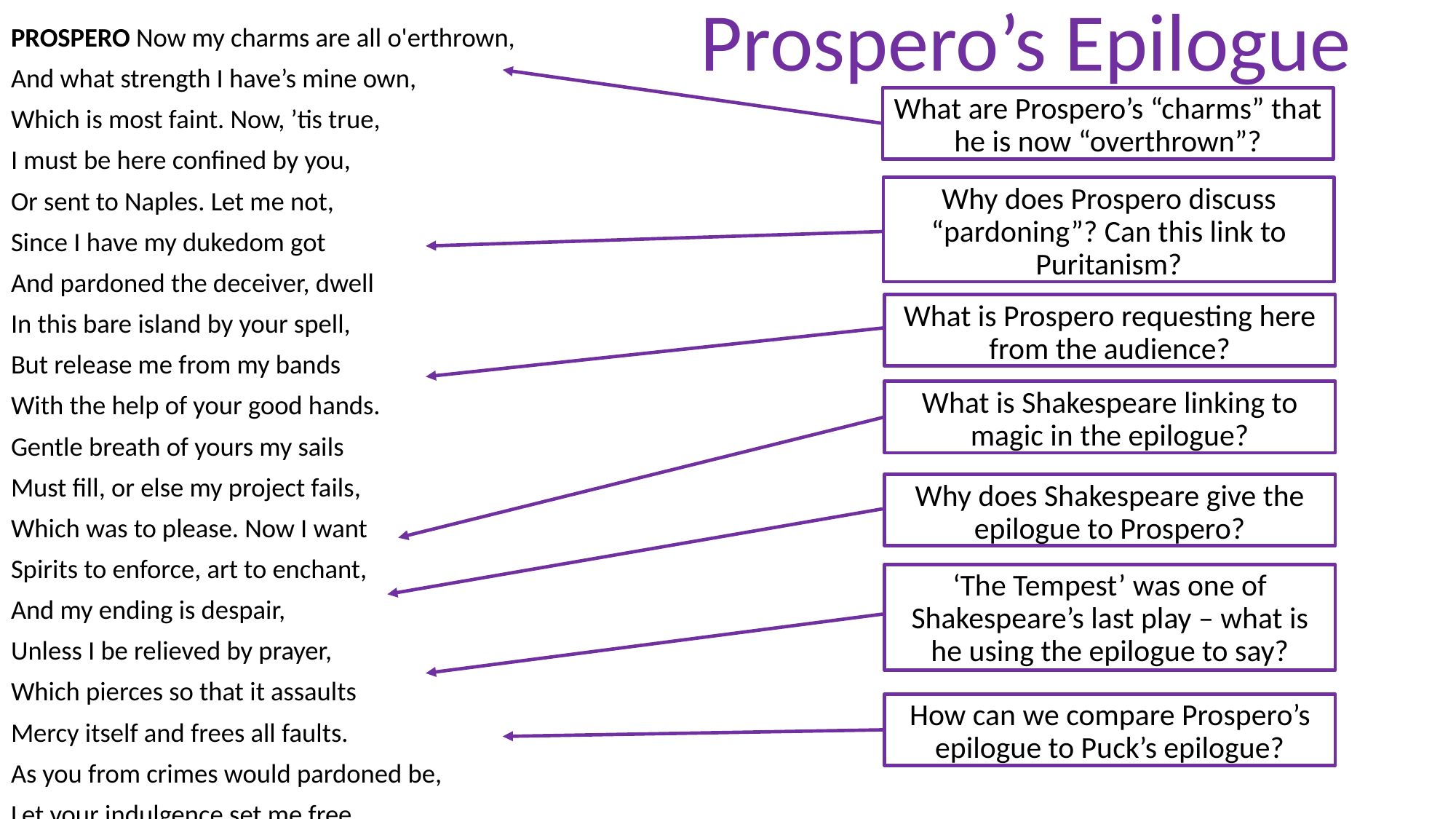

# Prospero’s Epilogue
PROSPERO Now my charms are all o'erthrown,
And what strength I have’s mine own,
Which is most faint. Now, ’tis true,
I must be here confined by you,
Or sent to Naples. Let me not,
Since I have my dukedom got
And pardoned the deceiver, dwell
In this bare island by your spell,
But release me from my bands
With the help of your good hands.
Gentle breath of yours my sails
Must fill, or else my project fails,
Which was to please. Now I want
Spirits to enforce, art to enchant,
And my ending is despair,
Unless I be relieved by prayer,
Which pierces so that it assaults
Mercy itself and frees all faults.
As you from crimes would pardoned be,
Let your indulgence set me free.

What are Prospero’s “charms” that he is now “overthrown”?
Why does Prospero discuss “pardoning”? Can this link to Puritanism?
What is Prospero requesting here from the audience?
What is Shakespeare linking to magic in the epilogue?
Why does Shakespeare give the epilogue to Prospero?
‘The Tempest’ was one of Shakespeare’s last play – what is he using the epilogue to say?
How can we compare Prospero’s epilogue to Puck’s epilogue?